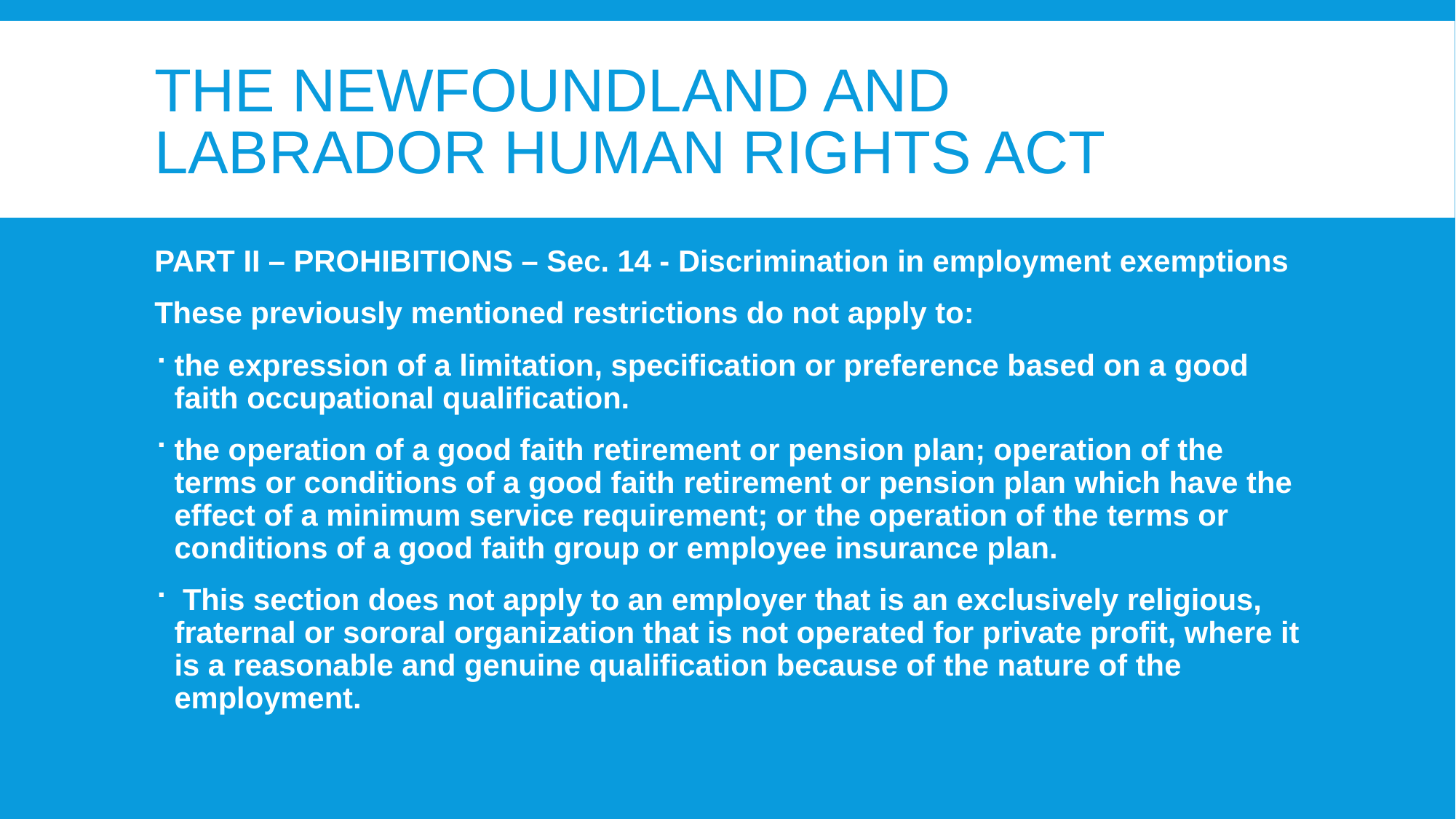

# The Newfoundland and Labrador Human Rights Act
PART II – PROHIBITIONS – Sec. 14 - Discrimination in employment exemptions
These previously mentioned restrictions do not apply to:
the expression of a limitation, specification or preference based on a good faith occupational qualification.
the operation of a good faith retirement or pension plan; operation of the terms or conditions of a good faith retirement or pension plan which have the effect of a minimum service requirement; or the operation of the terms or conditions of a good faith group or employee insurance plan.
 This section does not apply to an employer that is an exclusively religious, fraternal or sororal organization that is not operated for private profit, where it is a reasonable and genuine qualification because of the nature of the employment.